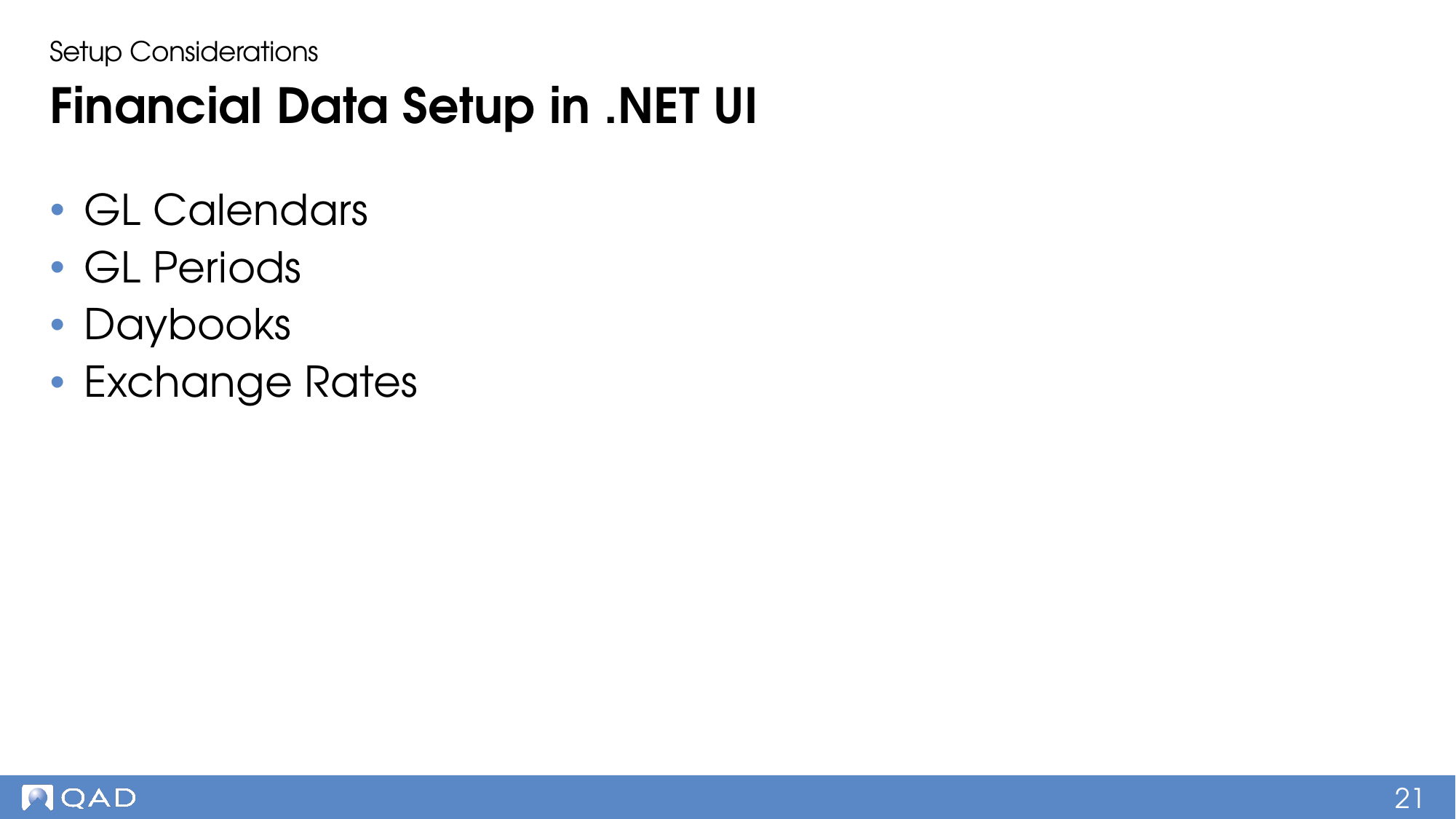

Setup Considerations
# Financial Data Setup in .NET UI
GL Calendars
GL Periods
Daybooks
Exchange Rates

21